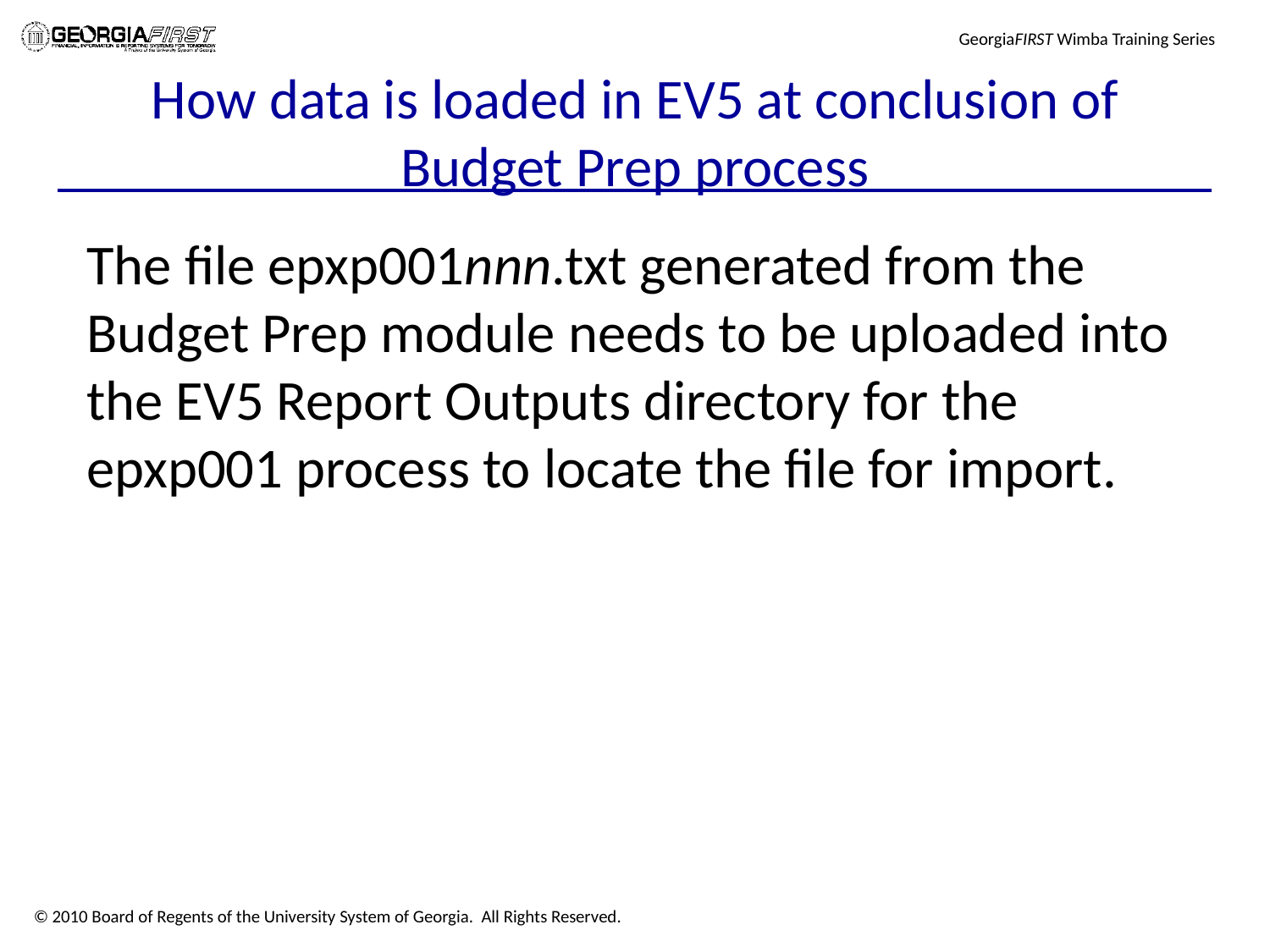

# How data is loaded in EV5 at conclusion of Budget Prep process
The file epxp001nnn.txt generated from the Budget Prep module needs to be uploaded into the EV5 Report Outputs directory for the epxp001 process to locate the file for import.